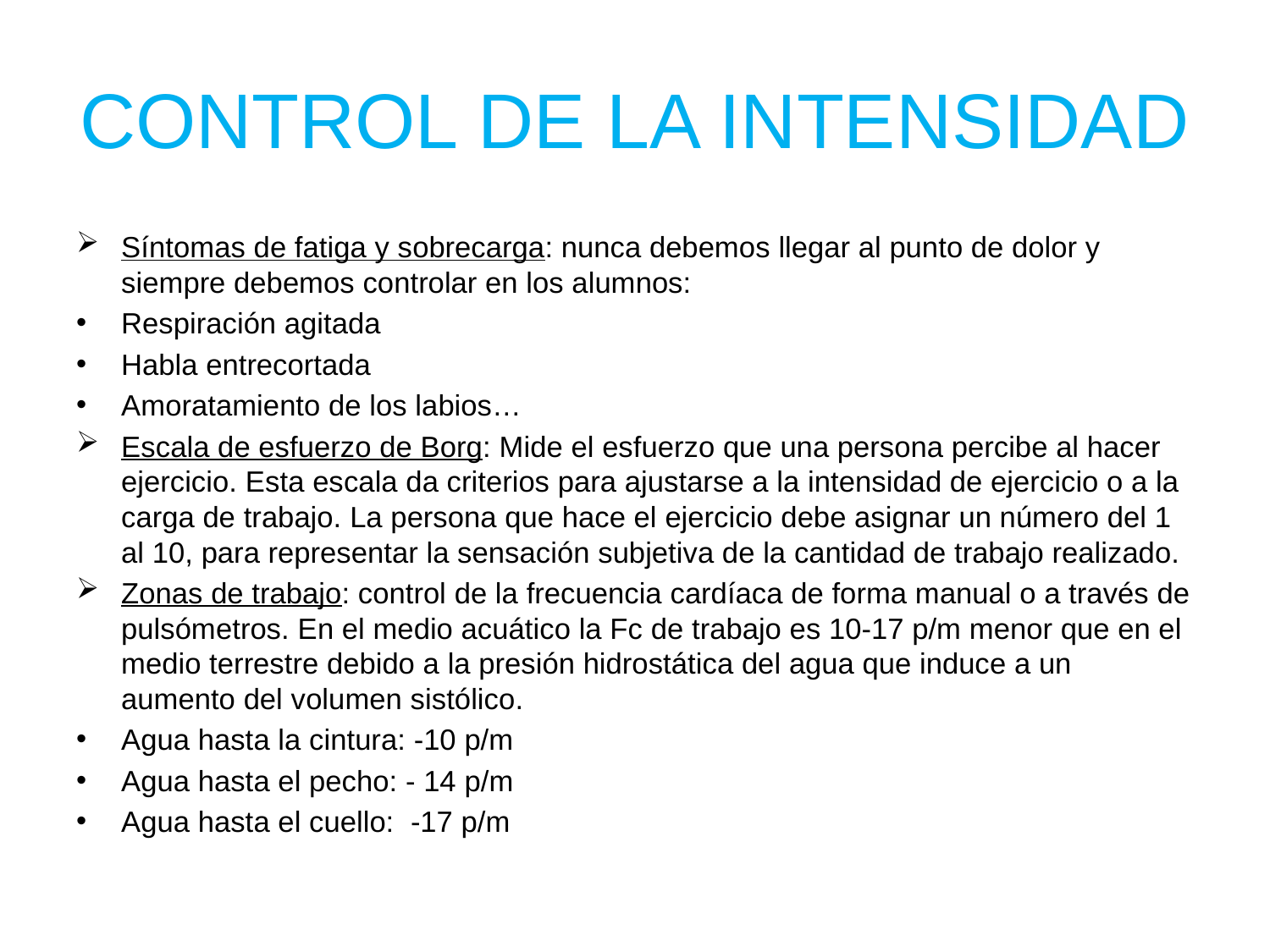

# CONTROL DE LA INTENSIDAD
Síntomas de fatiga y sobrecarga: nunca debemos llegar al punto de dolor y siempre debemos controlar en los alumnos:
Respiración agitada
Habla entrecortada
Amoratamiento de los labios…
Escala de esfuerzo de Borg: Mide el esfuerzo que una persona percibe al hacer ejercicio. Esta escala da criterios para ajustarse a la intensidad de ejercicio o a la carga de trabajo. La persona que hace el ejercicio debe asignar un número del 1 al 10, para representar la sensación subjetiva de la cantidad de trabajo realizado.
Zonas de trabajo: control de la frecuencia cardíaca de forma manual o a través de pulsómetros. En el medio acuático la Fc de trabajo es 10-17 p/m menor que en el medio terrestre debido a la presión hidrostática del agua que induce a un aumento del volumen sistólico.
Agua hasta la cintura: -10 p/m
Agua hasta el pecho: - 14 p/m
Agua hasta el cuello:  -17 p/m